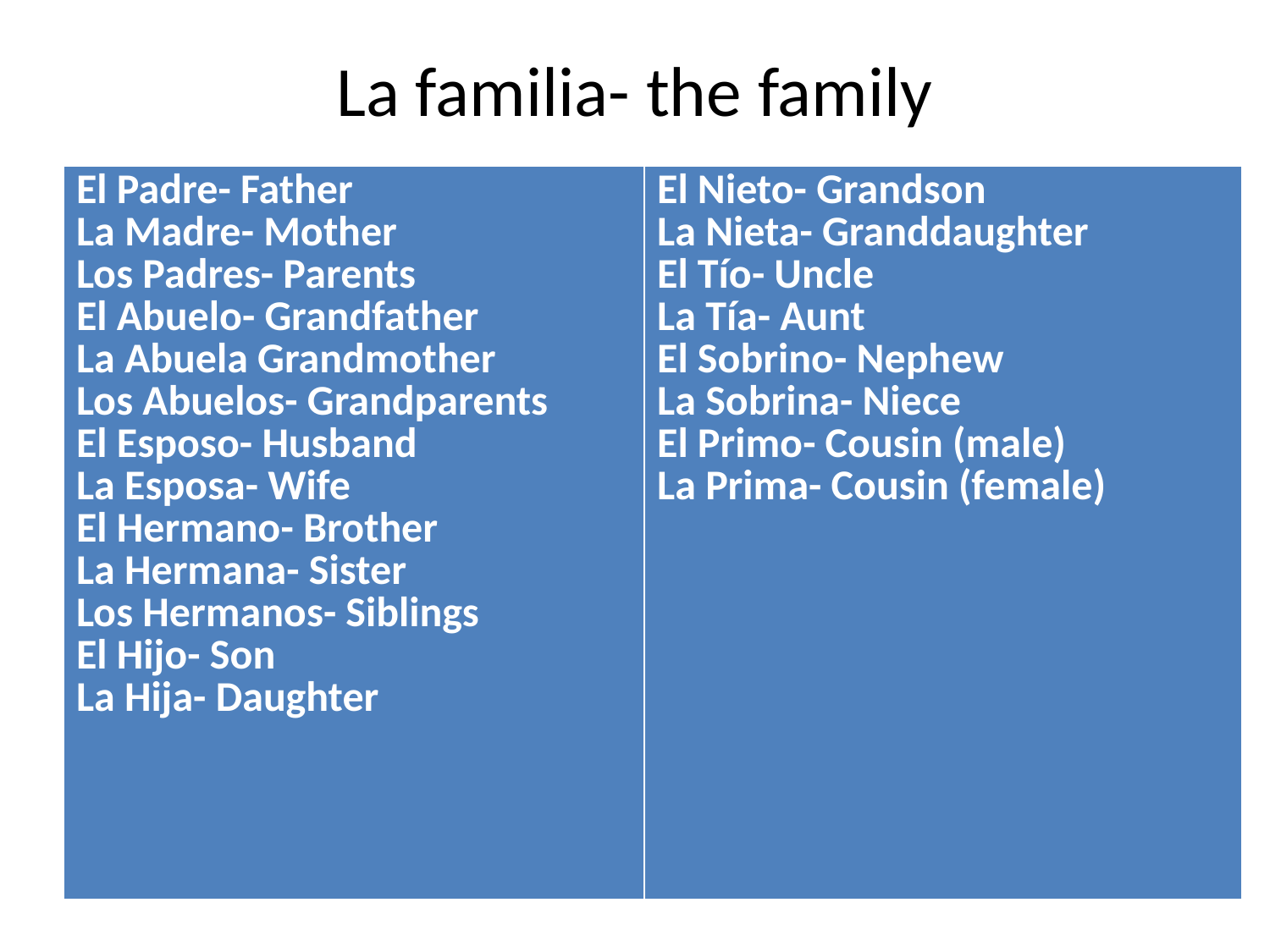

# La familia- the family
| El Padre- Father La Madre- Mother Los Padres- Parents El Abuelo- Grandfather La Abuela Grandmother Los Abuelos- Grandparents El Esposo- Husband La Esposa- Wife El Hermano- Brother La Hermana- Sister Los Hermanos- Siblings El Hijo- Son La Hija- Daughter | El Nieto- Grandson La Nieta- Granddaughter El Tío- Uncle La Tía- Aunt El Sobrino- Nephew La Sobrina- Niece El Primo- Cousin (male) La Prima- Cousin (female) |
| --- | --- |